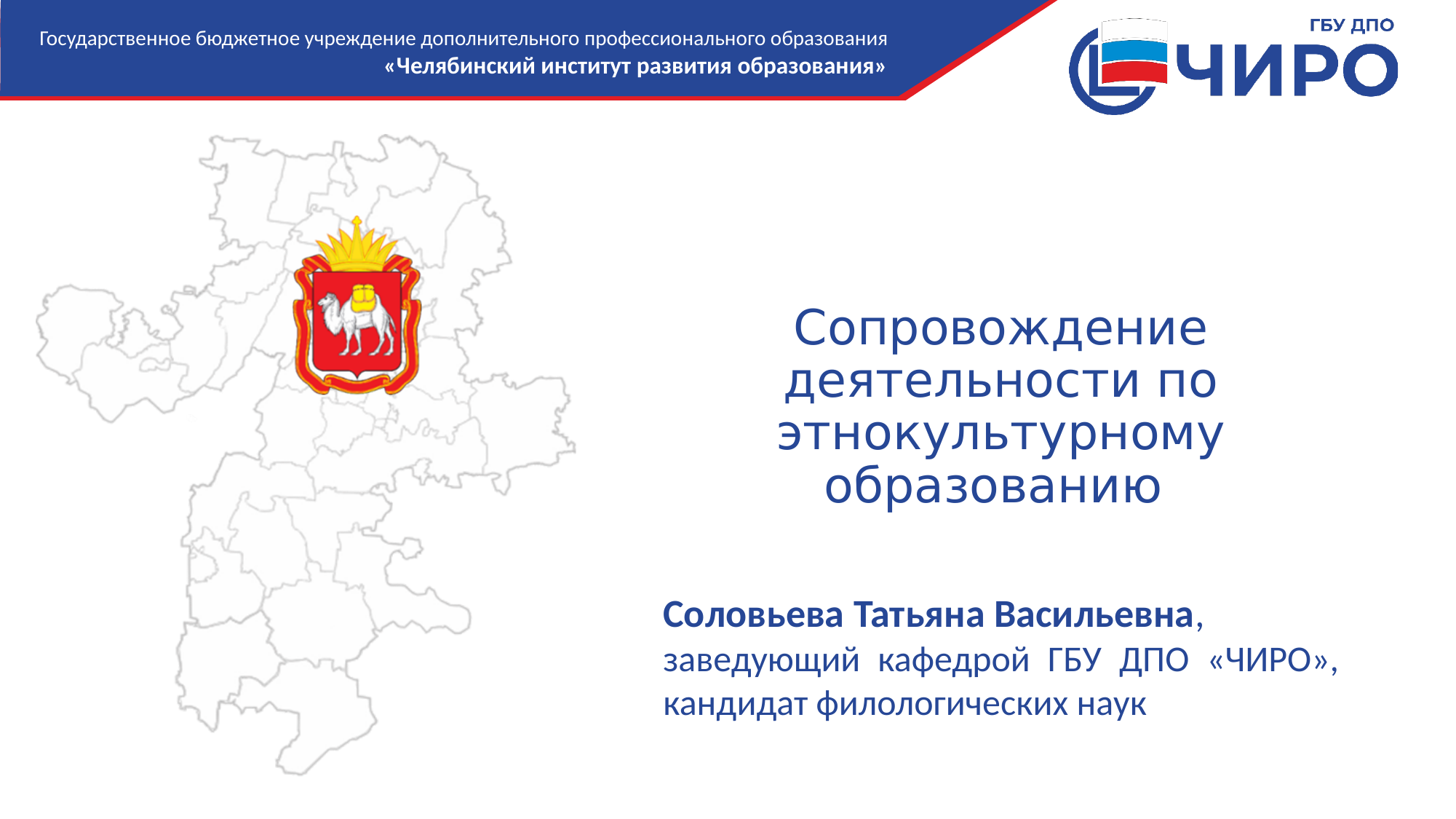

# Сопровождение деятельности по этнокультурному образованию
Соловьева Татьяна Васильевна,
заведующий кафедрой ГБУ ДПО «ЧИРО», кандидат филологических наук